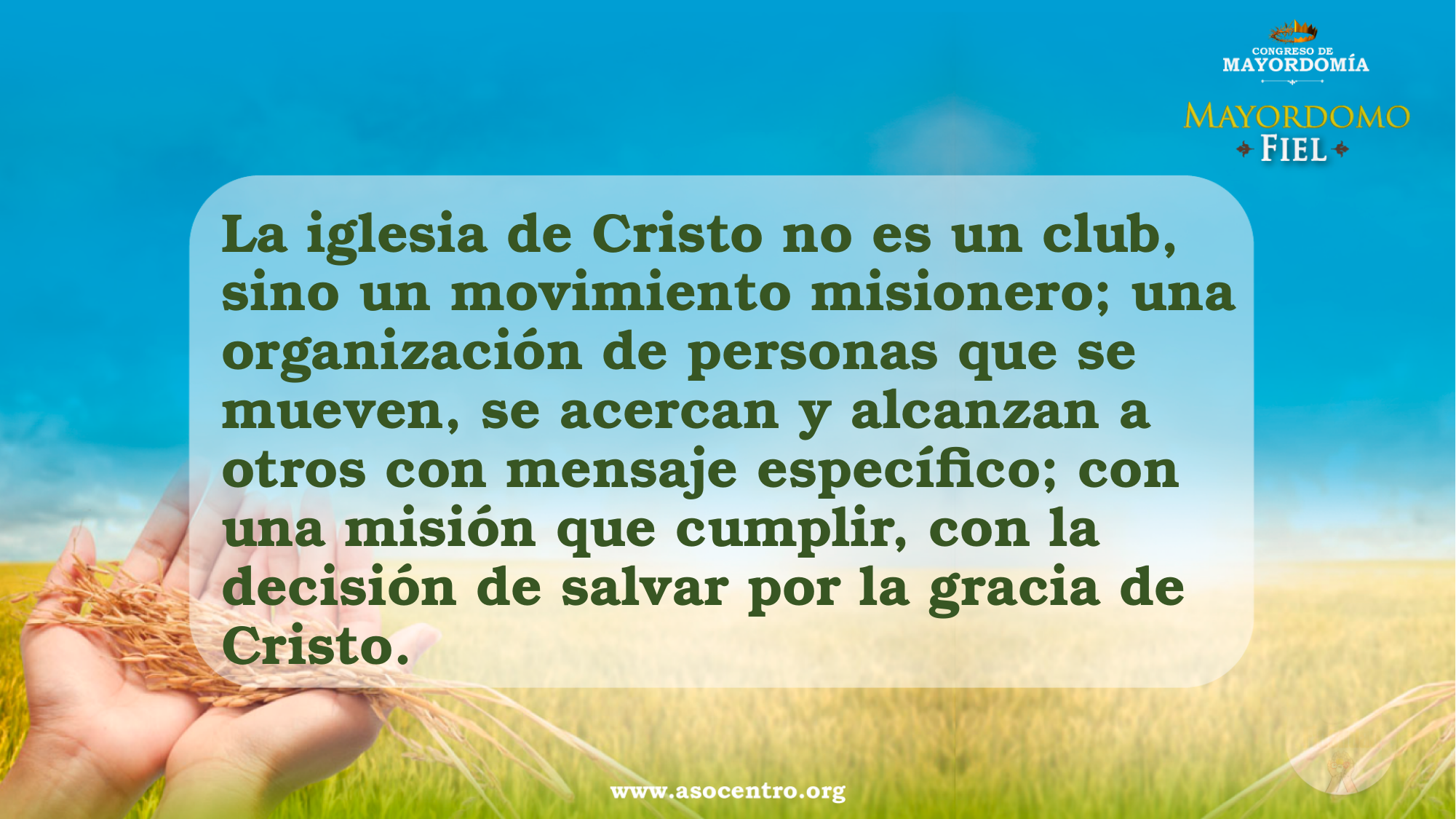

La iglesia de Cristo no es un club, sino un movimiento misionero; una organización de personas que se mueven, se acercan y alcanzan a otros con mensaje específico; con una misión que cumplir, con la decisión de salvar por la gracia de Cristo.